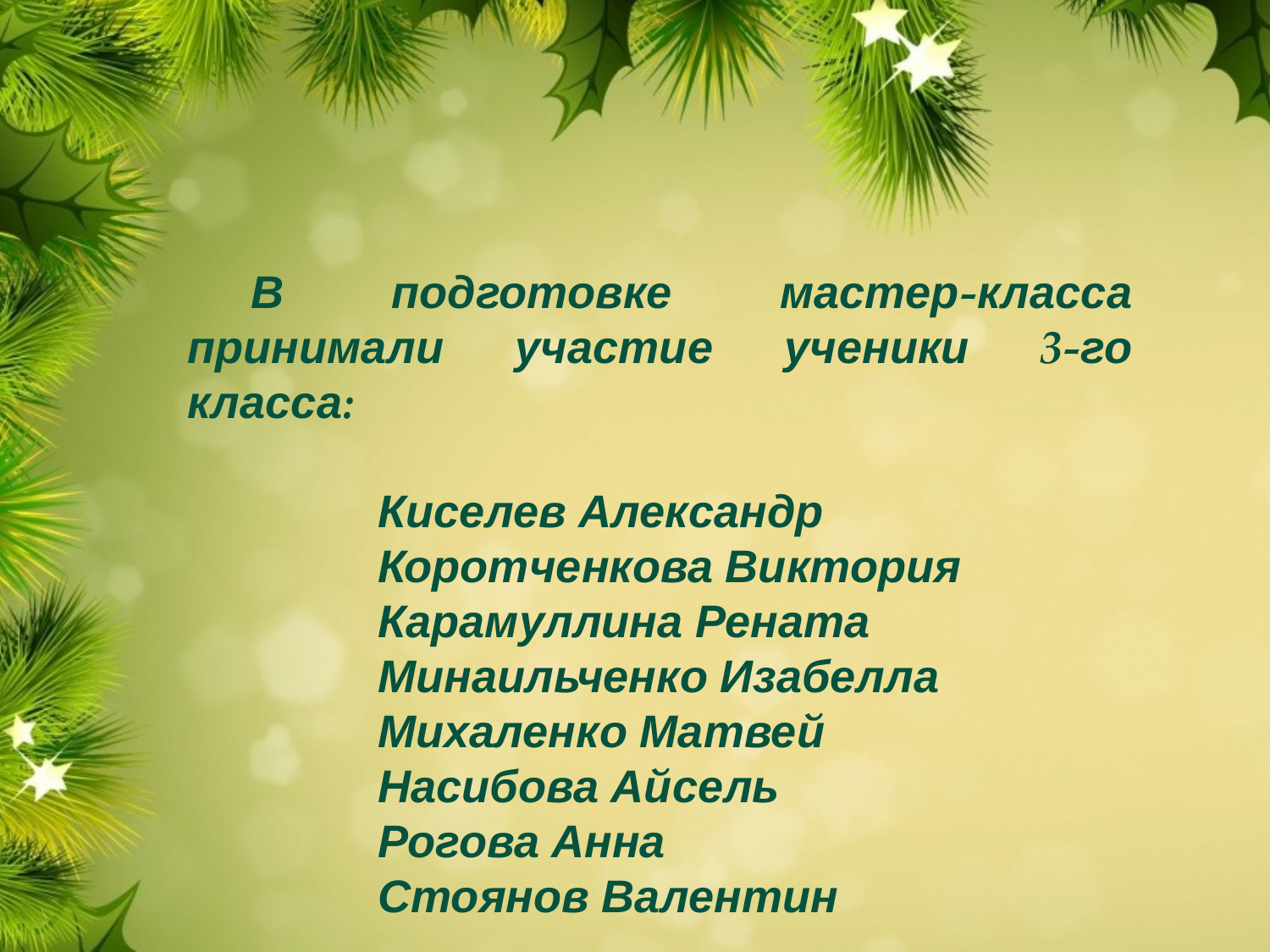

В подготовке мастер-класса принимали участие ученики 3-го класса:

Киселев Александр
Коротченкова Виктория
Карамуллина Рената
Минаильченко Изабелла
Михаленко Матвей
Насибова Айсель
Рогова Анна
Стоянов Валентин